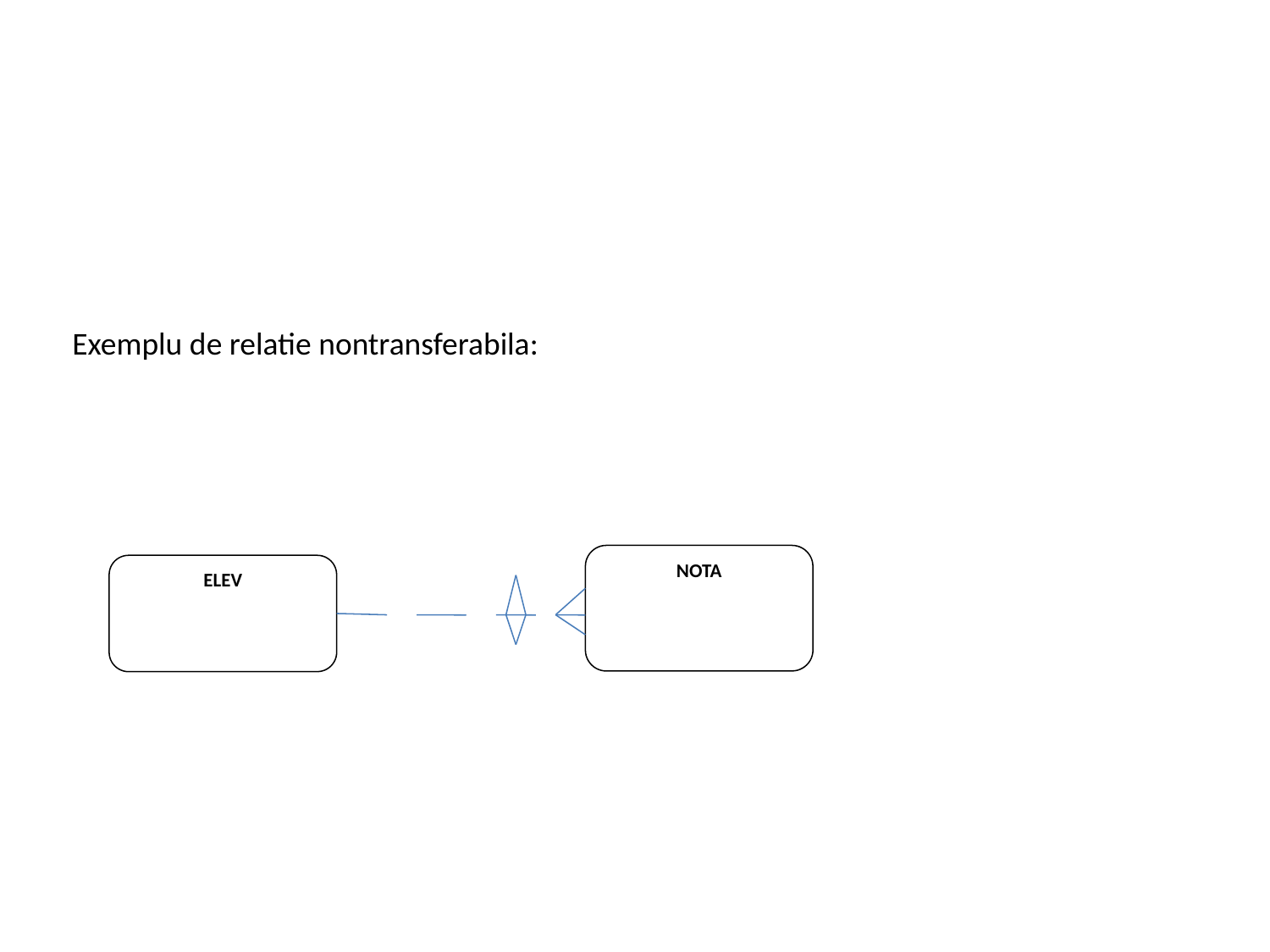

#

Exemplu de relatie nontransferabila:

NOTA
ELEV